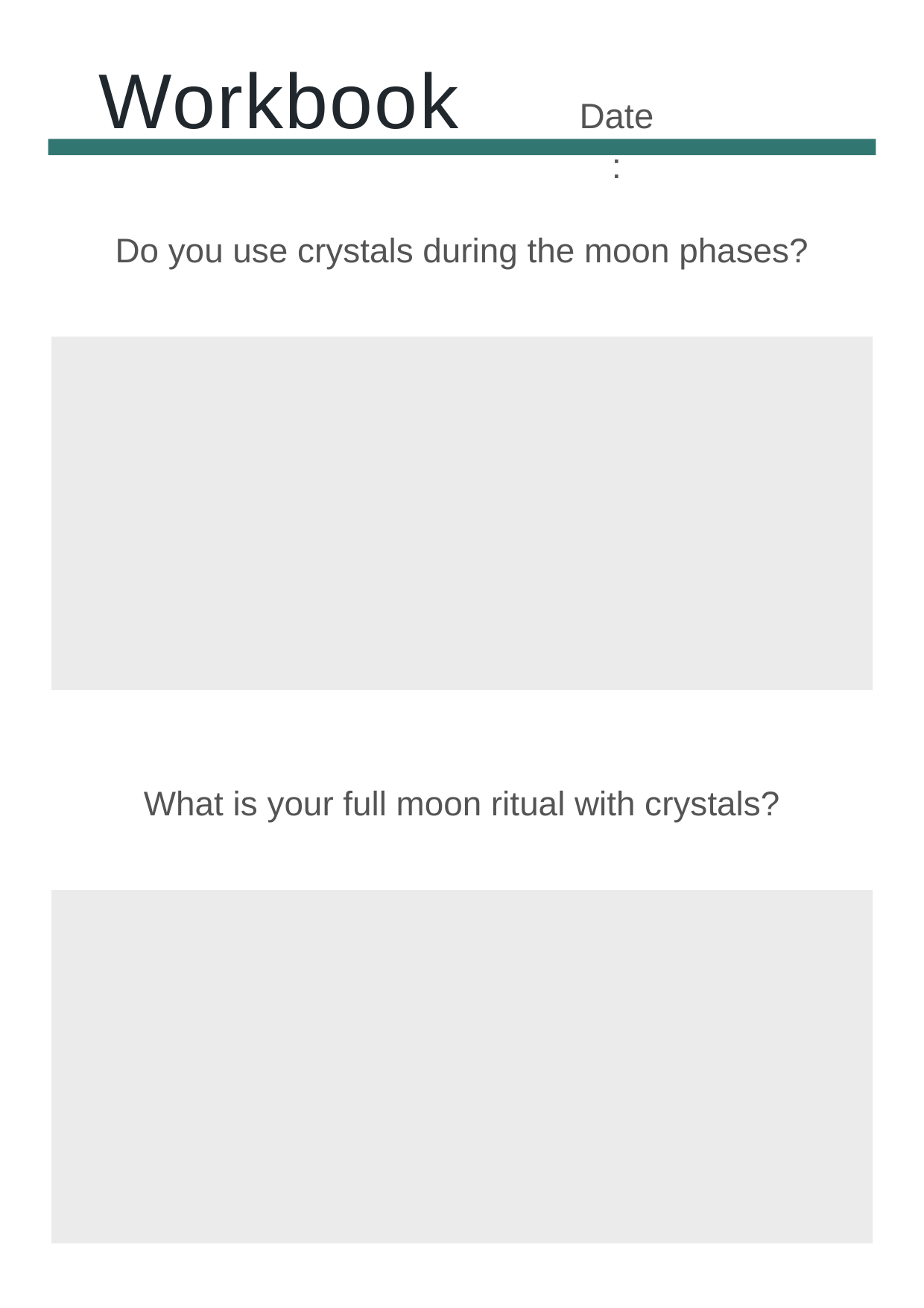

Workbook
Date:

Do you use crystals during the moon phases?

What is your full moon ritual with crystals?